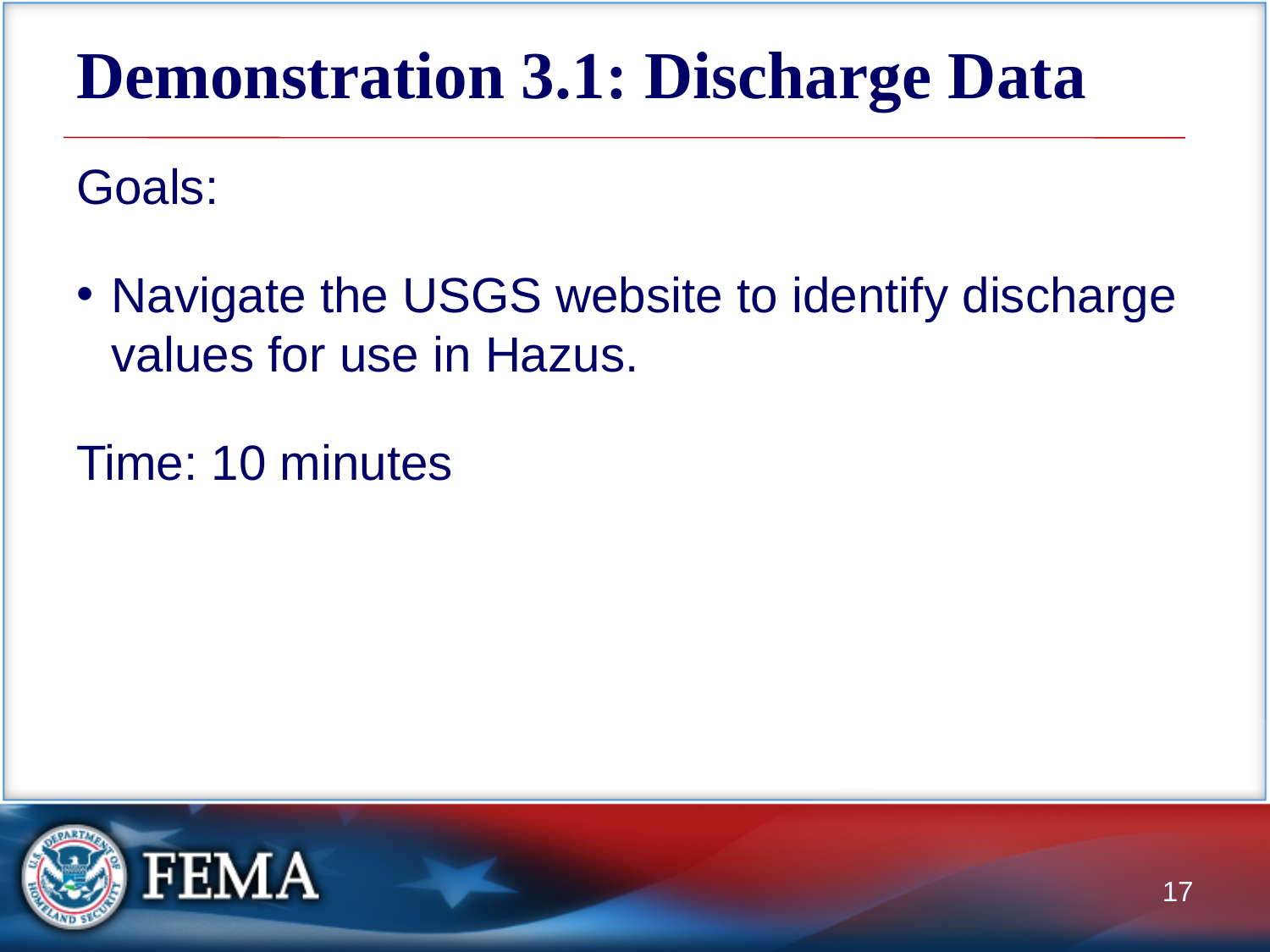

# Demonstration 3.1: Discharge Data
Goals:
Navigate the USGS website to identify discharge values for use in Hazus.
Time: 10 minutes
17